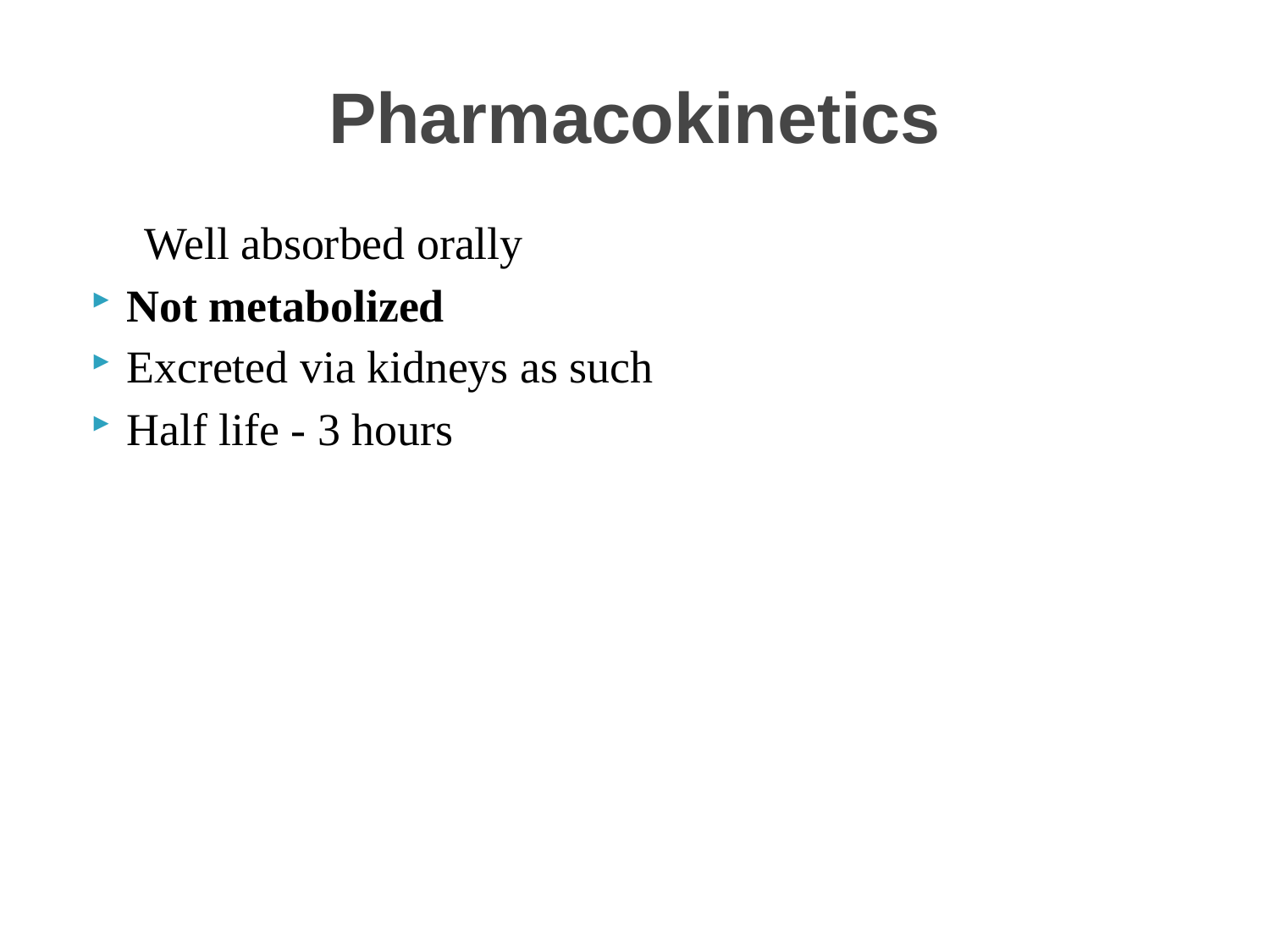

# Pharmacokinetics
    Well absorbed orally
Not metabolized
Excreted via kidneys as such
Half life - 3 hours